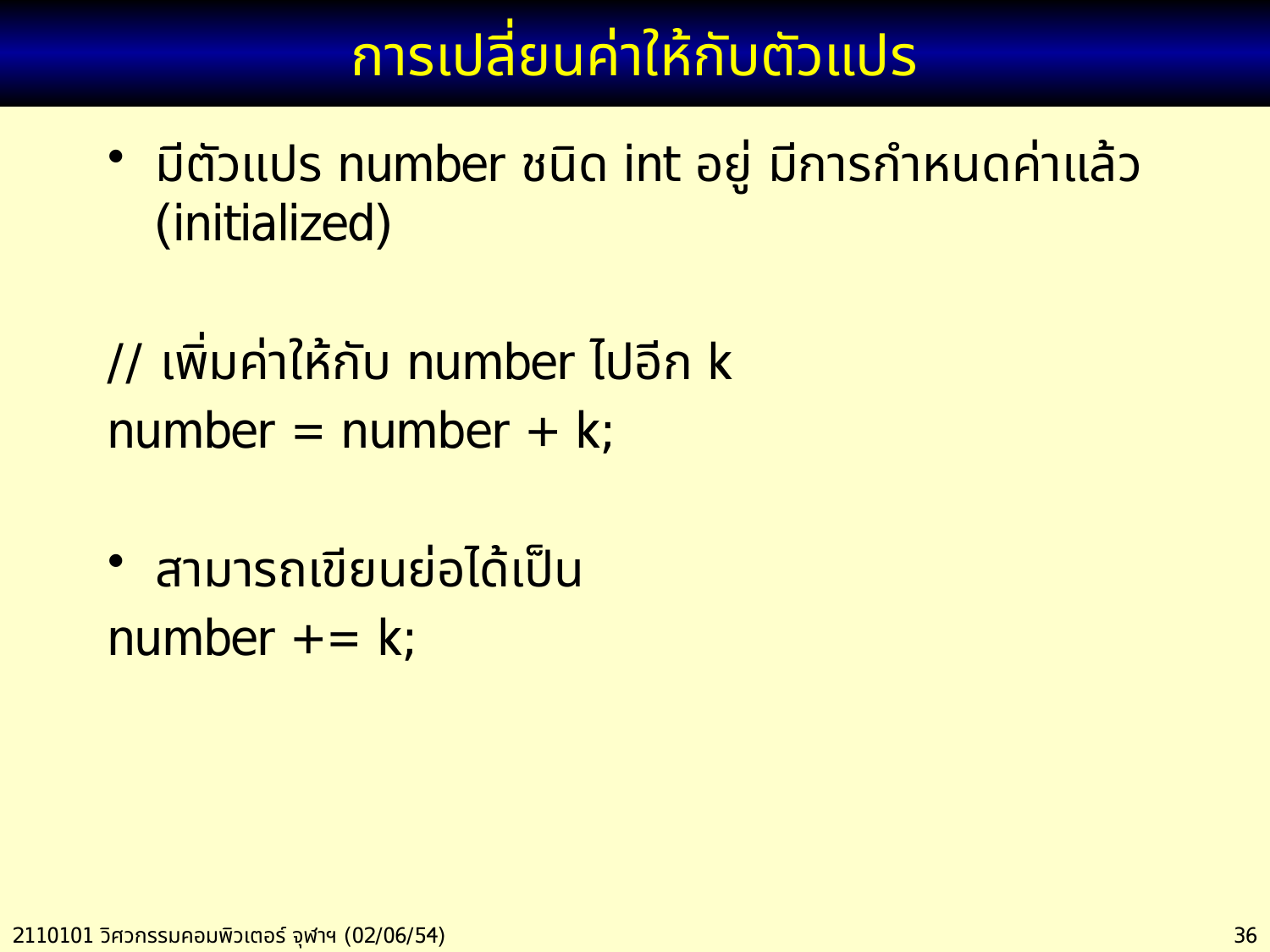

# การเปลี่ยนค่าให้กับตัวแปร
มีตัวแปร number ชนิด int อยู่ มีการกำหนดค่าแล้ว (initialized)

// เพิ่มค่าให้กับ number ไปอีก k
number = number + k;

สามารถเขียนย่อได้เป็น
number += k;